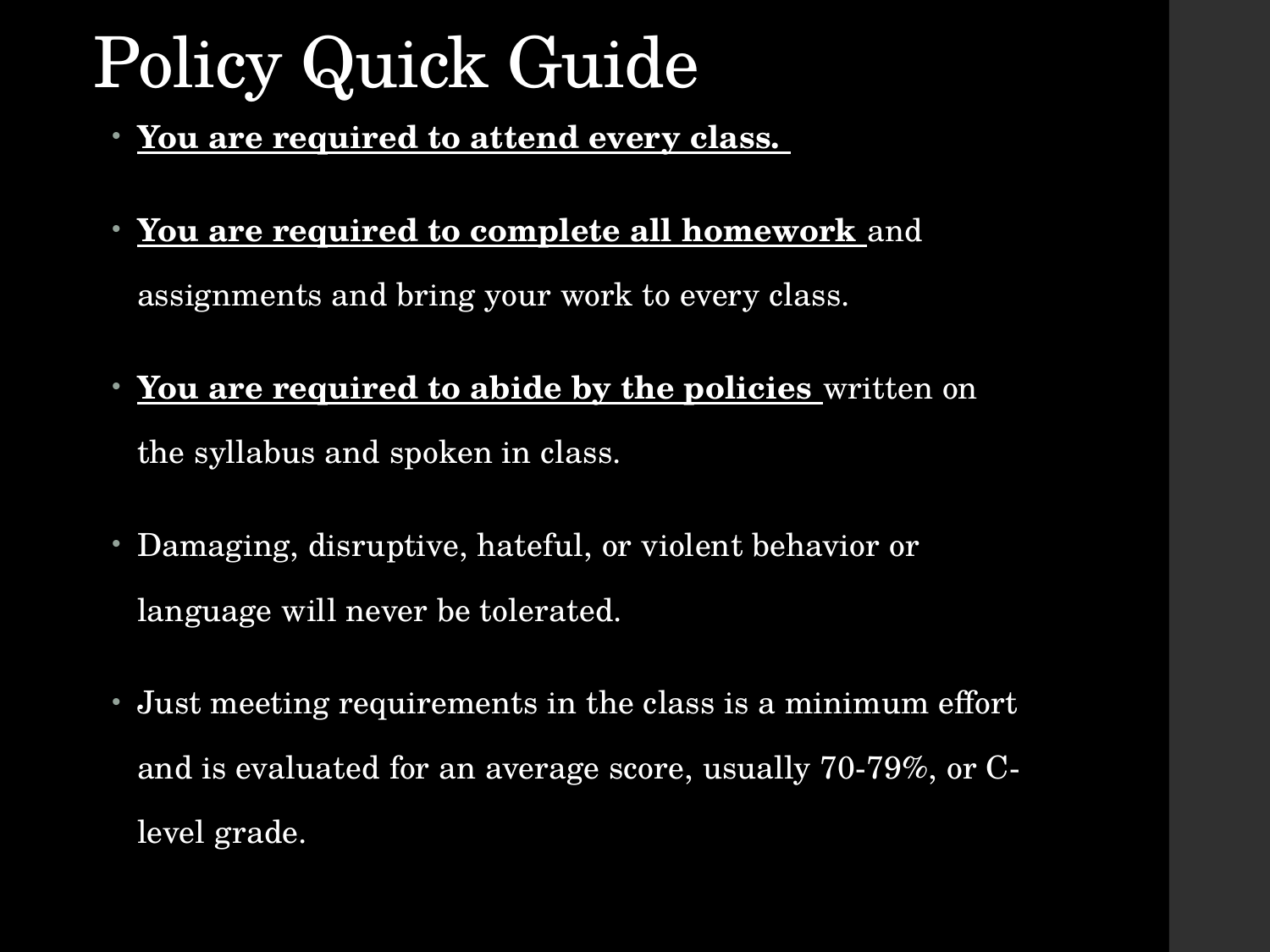

# Policy Quick Guide
You are required to attend every class.
You are required to complete all homework and assignments and bring your work to every class.
You are required to abide by the policies written on the syllabus and spoken in class.
Damaging, disruptive, hateful, or violent behavior or language will never be tolerated.
Just meeting requirements in the class is a minimum effort and is evaluated for an average score, usually 70-79%, or C-level grade.